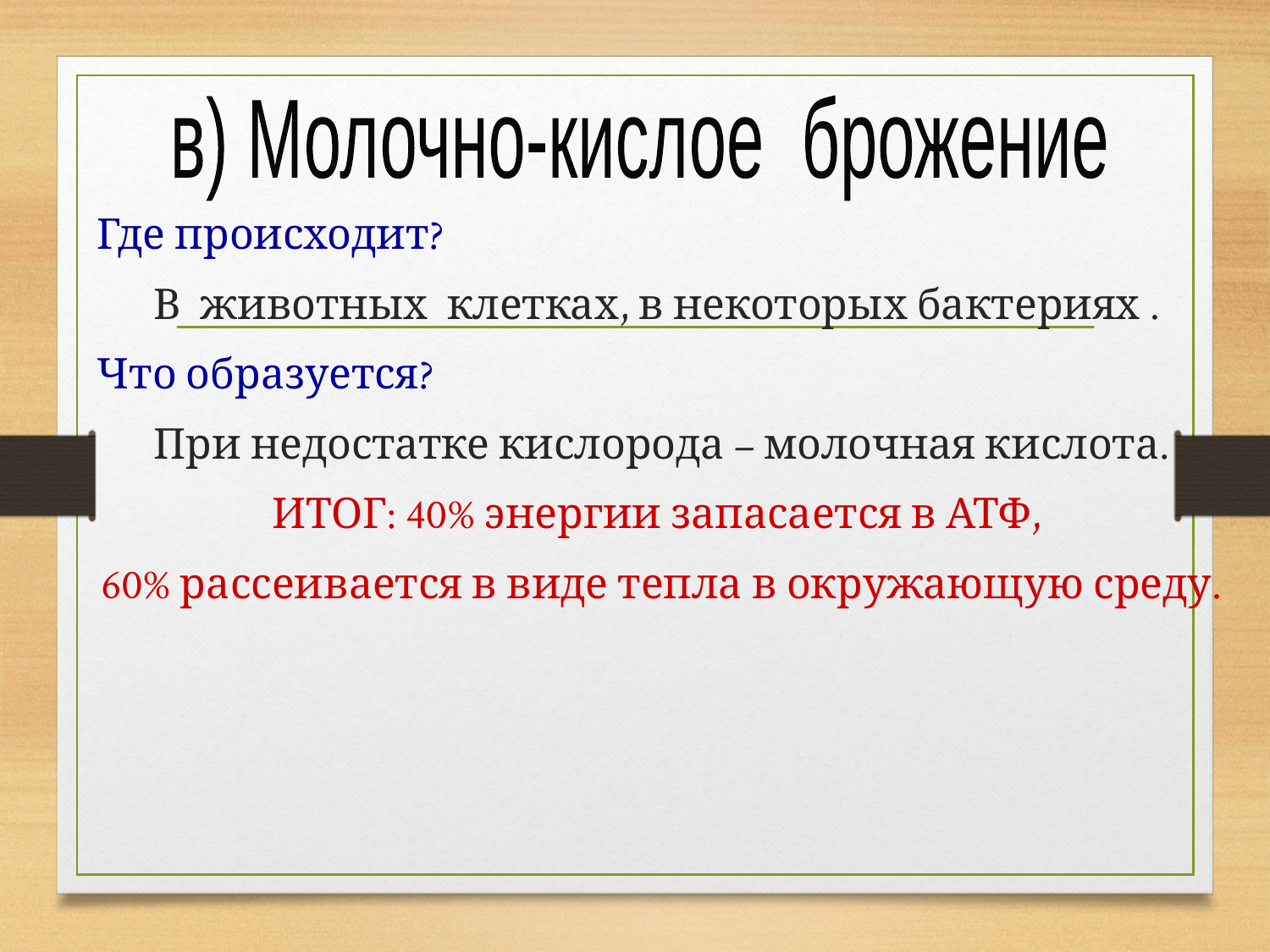

в) Молочно-кислое  брожение
Где происходит?
В  животных  клетках, в некоторых бактериях .
Что образуется?
При недостатке кислорода – молочная кислота.
ИТОГ: 40% энергии запасается в АТФ,
60% рассеивается в виде тепла в окружающую среду.